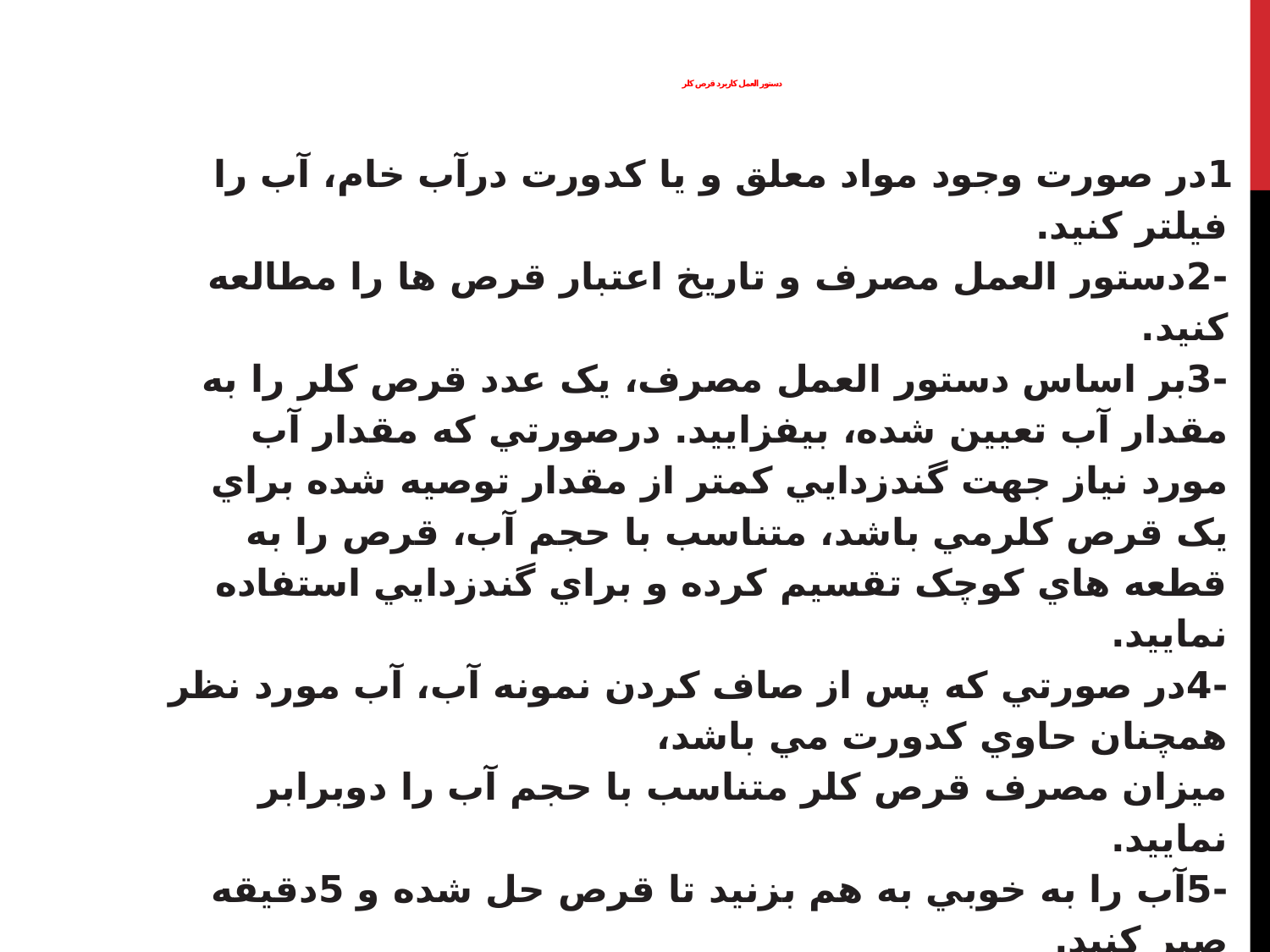

# دستور العمل کاربرد قرص کلر
1در صورت وجود مواد معلق و یا کدورت درآب خام، آب را فيلتر کنيد.
-2دستور العمل مصرف و تاریخ اعتبار قرص ها را مطالعه کنيد.
-3بر اساس دستور العمل مصرف، یک عدد قرص کلر را به مقدار آب تعيين شده، بيفزایيد. درصورتي که مقدار آب مورد نياز جهت گندزدایي کمتر از مقدار توصيه شده براي یک قرص کلرمي باشد، متناسب با حجم آب، قرص را به قطعه هاي کوچک تقسيم کرده و براي گندزدایي استفاده
نمایيد.
-4در صورتي که پس از صاف کردن نمونه آب، آب مورد نظر همچنان حاوي کدورت مي باشد،
ميزان مصرف قرص کلر متناسب با حجم آب را دوبرابر نمایيد.
-5آب را به خوبي به هم بزنيد تا قرص حل شده و 5دقيقه صبر کنيد.